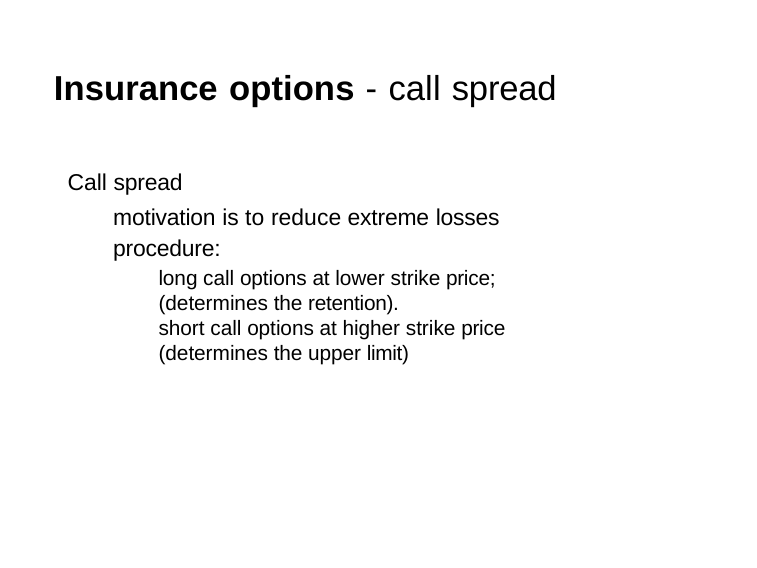

# Insurance options - call spread
Call spread
motivation is to reduce extreme losses procedure:
long call options at lower strike price; (determines the retention).
short call options at higher strike price (determines the upper limit)